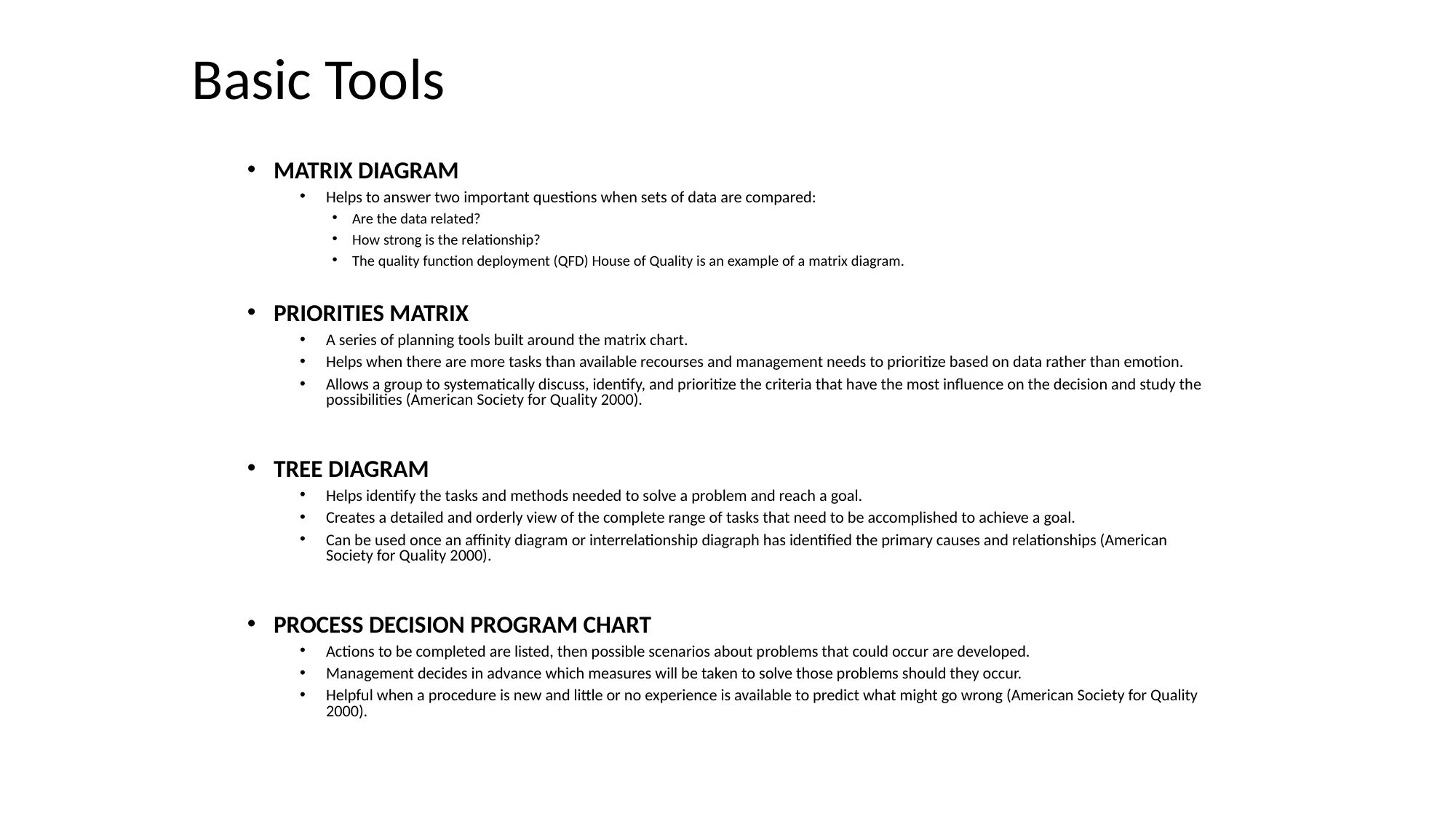

Basic Tools
MATRIX DIAGRAM
Helps to answer two important questions when sets of data are compared:
Are the data related?
How strong is the relationship?
The quality function deployment (QFD) House of Quality is an example of a matrix diagram.

PRIORITIES MATRIX
A series of planning tools built around the matrix chart.
Helps when there are more tasks than available recourses and management needs to prioritize based on data rather than emotion.
Allows a group to systematically discuss, identify, and prioritize the criteria that have the most influence on the decision and study the possibilities (American Society for Quality 2000).

TREE DIAGRAM
Helps identify the tasks and methods needed to solve a problem and reach a goal.
Creates a detailed and orderly view of the complete range of tasks that need to be accomplished to achieve a goal.
Can be used once an affinity diagram or interrelationship diagraph has identified the primary causes and relationships (American Society for Quality 2000).

PROCESS DECISION PROGRAM CHART
Actions to be completed are listed, then possible scenarios about problems that could occur are developed.
Management decides in advance which measures will be taken to solve those problems should they occur.
Helpful when a procedure is new and little or no experience is available to predict what might go wrong (American Society for Quality 2000).